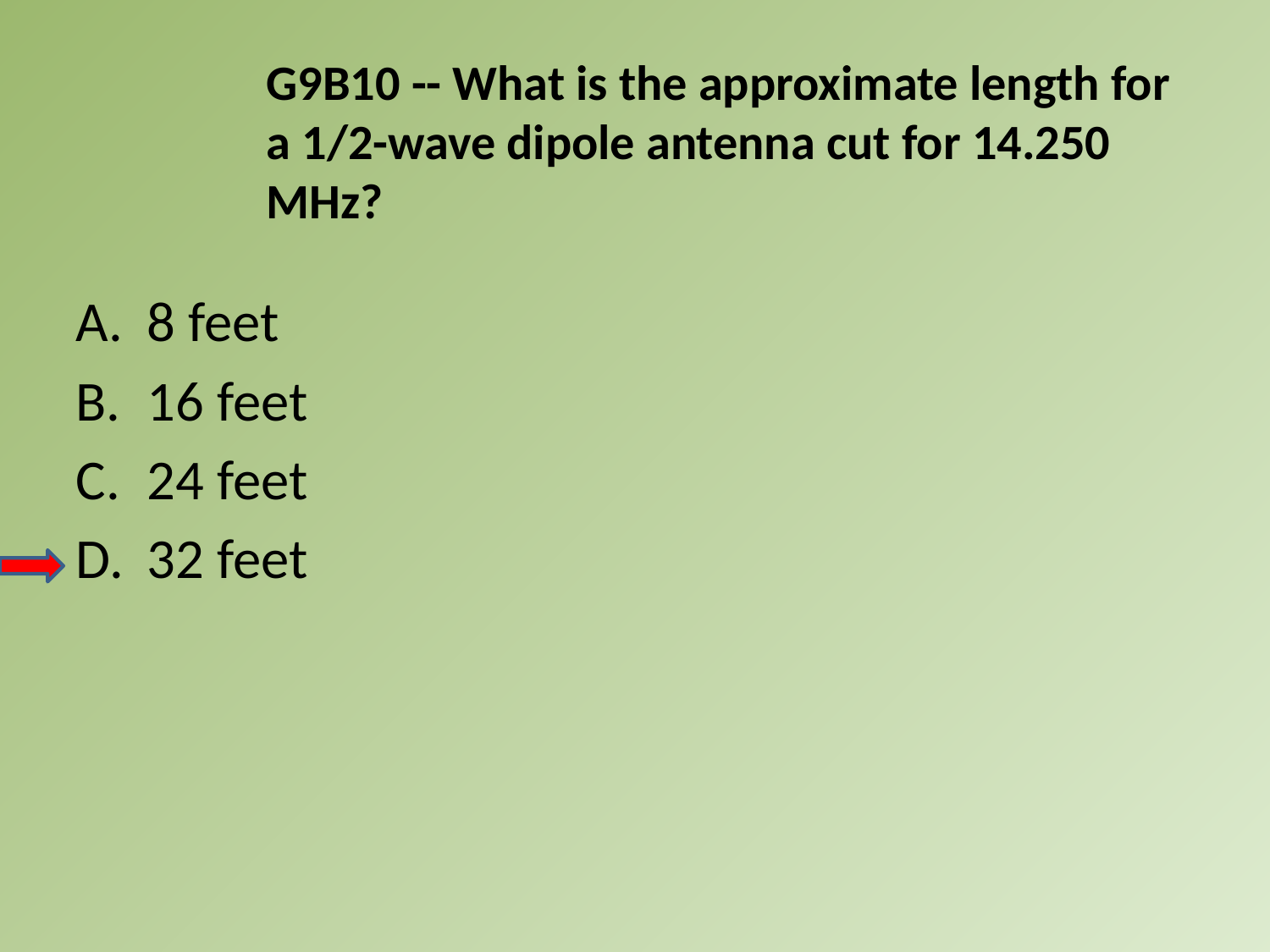

G9B10 -- What is the approximate length for a 1/2-wave dipole antenna cut for 14.250 MHz?
A.	8 feet
B.	16 feet
C.	24 feet
D.	32 feet